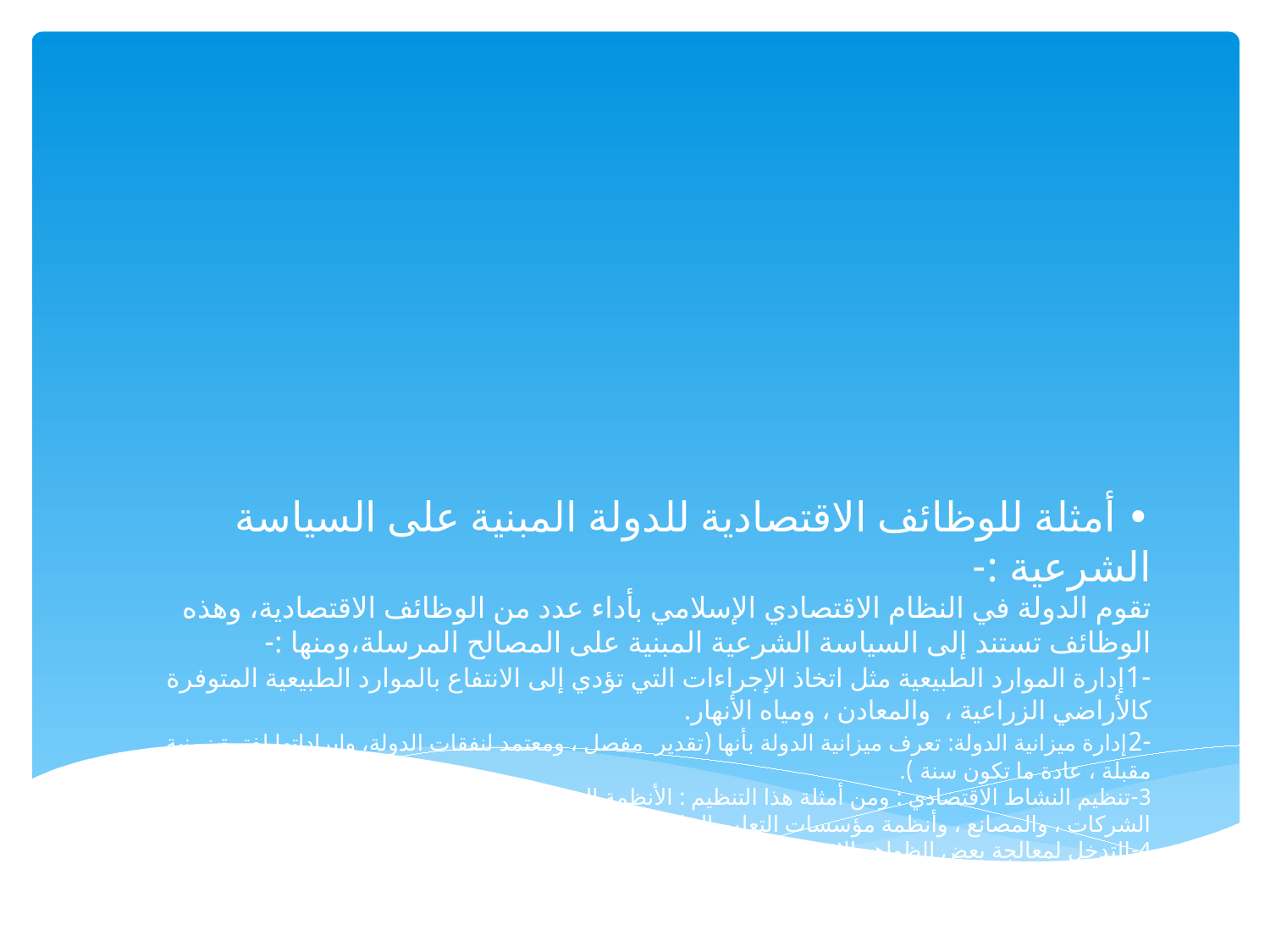

# • أمثلة للوظائف الاقتصادية للدولة المبنية على السياسة الشرعية :- تقوم الدولة في النظام الاقتصادي الإسلامي بأداء عدد من الوظائف الاقتصادية، وهذه الوظائف تستند إلى السياسة الشرعية المبنية على المصالح المرسلة،ومنها :- -1إدارة الموارد الطبيعية مثل اتخاذ الإجراءات التي تؤدي إلى الانتفاع بالموارد الطبيعية المتوفرة كالأراضي الزراعية ،  والمعادن ، ومياه الأنهار. -2إدارة ميزانية الدولة: تعرف ميزانية الدولة بأنها (تقدير  مفصل ، ومعتمد لنفقات الدولة، وإيراداتها لفترة زمنية مقبلة ، عادة ما تكون سنة ). 3-تنظيم النشاط الاقتصادي : ومن أمثلة هذا التنظيم : الأنظمة المتعلقة بإنشاء المصارف ، والأنظمة المتعلقة بإنشاء الشركات ، والمصانع ، وأنظمة مؤسسات التعليم الخاص إلى غير ذلك من صور التنظيم . 4-التدخل لمعالجة بعض الظواهر الاقتصادية مثل البطالة ، أو الانكماش أو هجرة الأموال إلى الخارج ، أو الفقر ، أو سوء توزيع الدخل ، و الثروة داخل المجتمع .